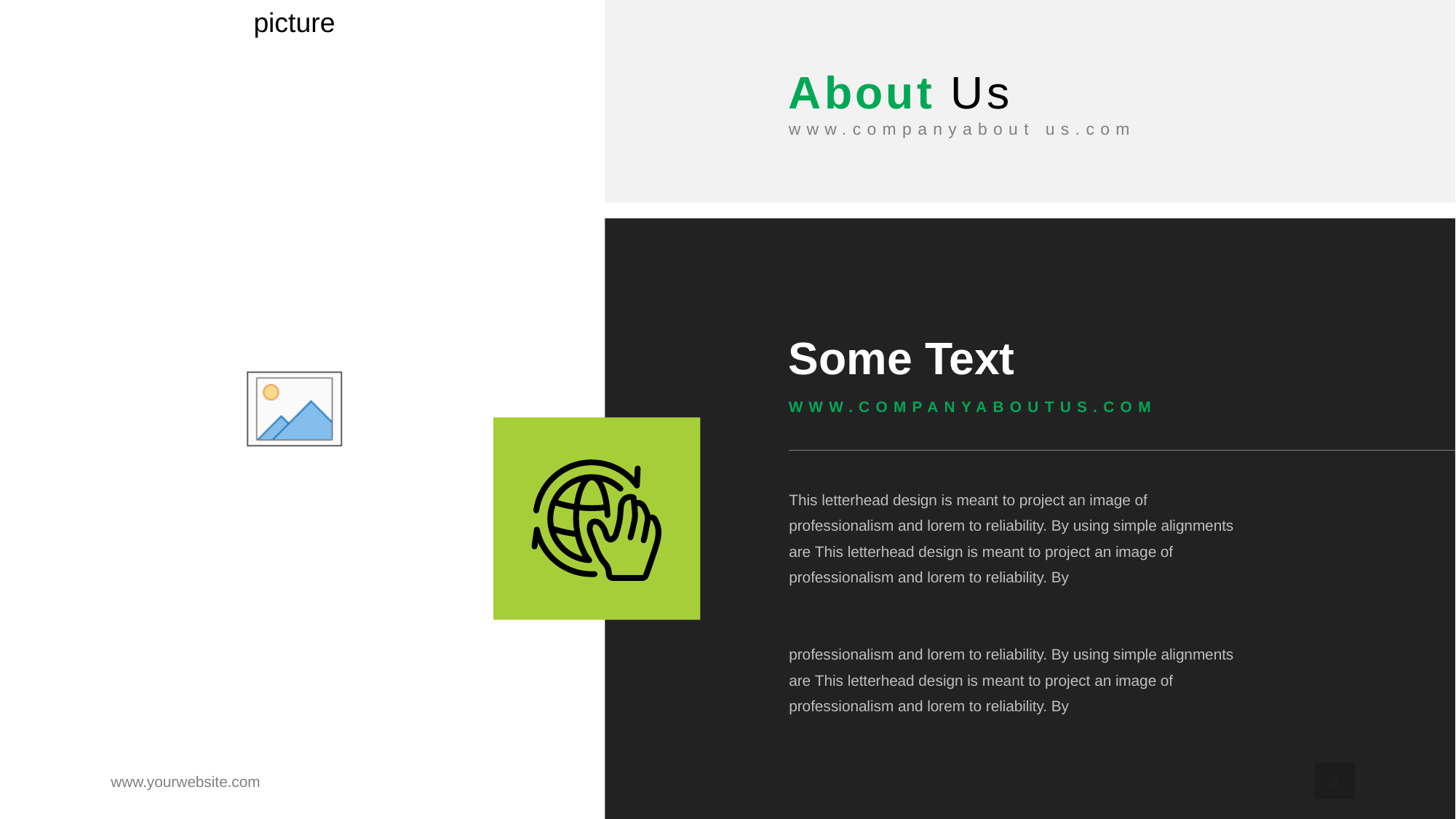

About Us
www.companyabout us.com

Some Text
WWW.COMPANYABOUTUS.COM
This letterhead design is meant to project an image of professionalism and lorem to reliability. By using simple alignments are This letterhead design is meant to project an image of professionalism and lorem to reliability. By

professionalism and lorem to reliability. By using simple alignments are This letterhead design is meant to project an image of professionalism and lorem to reliability. By

2
www.yourwebsite.com